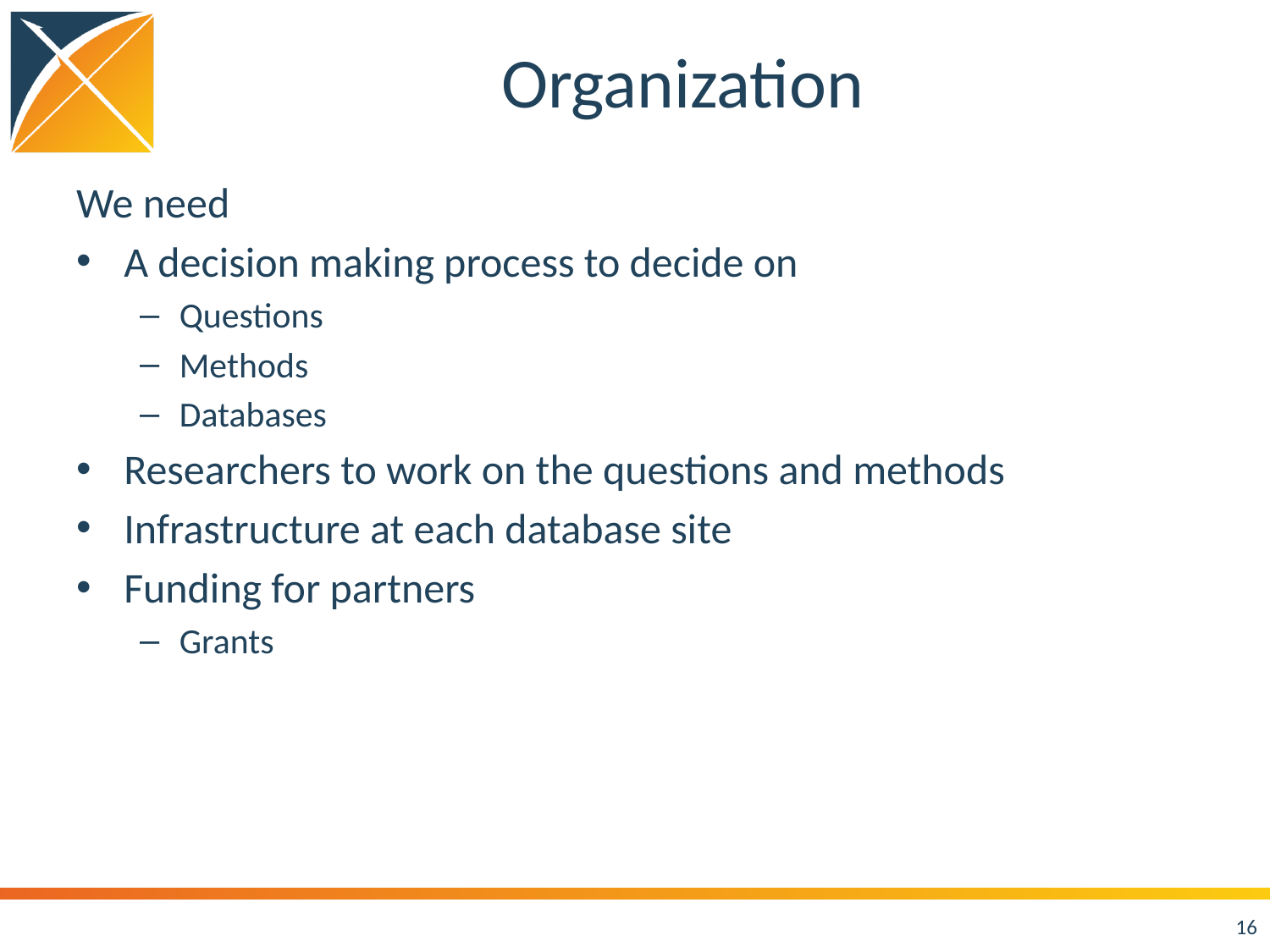

# Organization
We need
A decision making process to decide on
Questions
Methods
Databases
Researchers to work on the questions and methods
Infrastructure at each database site
Funding for partners
Grants
16